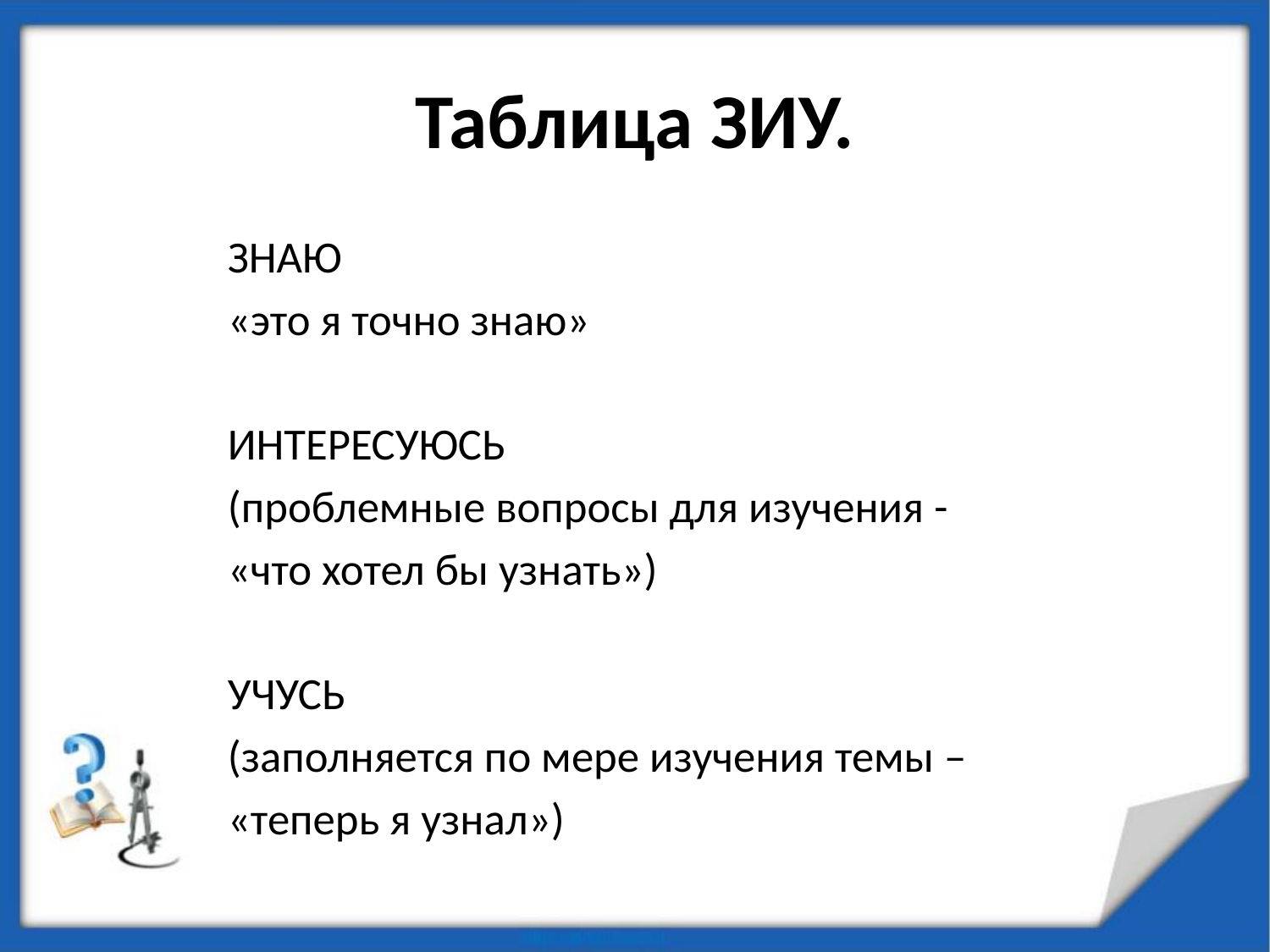

# Таблица ЗИУ.
ЗНАЮ
«это я точно знаю»

ИНТЕРЕСУЮСЬ
(проблемные вопросы для изучения -
«что хотел бы узнать»)

УЧУСЬ
(заполняется по мере изучения темы –
«теперь я узнал»)